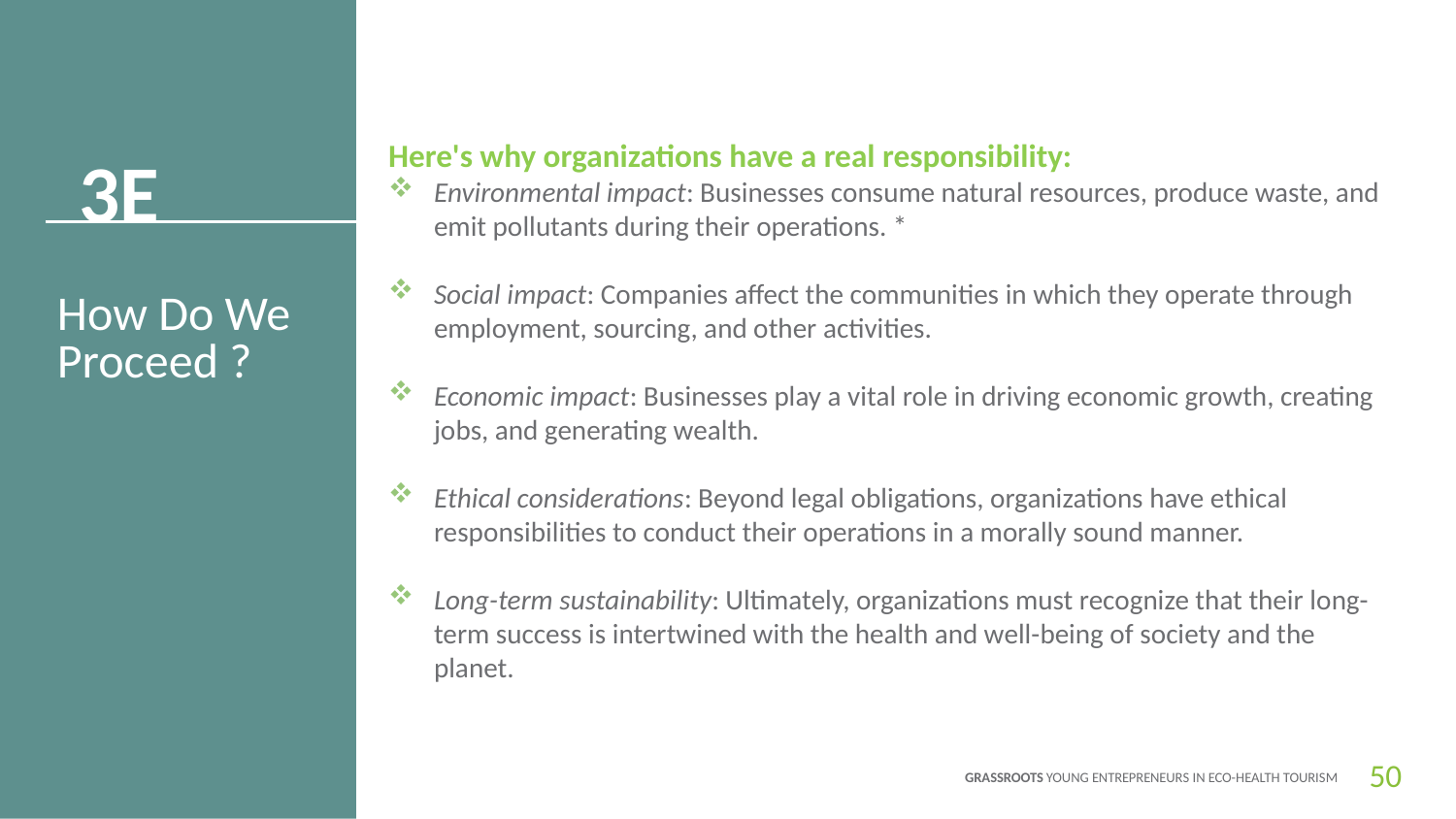

3E
Here's why organizations have a real responsibility:
Environmental impact: Businesses consume natural resources, produce waste, and emit pollutants during their operations. *
Social impact: Companies affect the communities in which they operate through employment, sourcing, and other activities.
Economic impact: Businesses play a vital role in driving economic growth, creating jobs, and generating wealth.
Ethical considerations: Beyond legal obligations, organizations have ethical responsibilities to conduct their operations in a morally sound manner.
Long-term sustainability: Ultimately, organizations must recognize that their long-term success is intertwined with the health and well-being of society and the planet.
How Do We Proceed ?

50